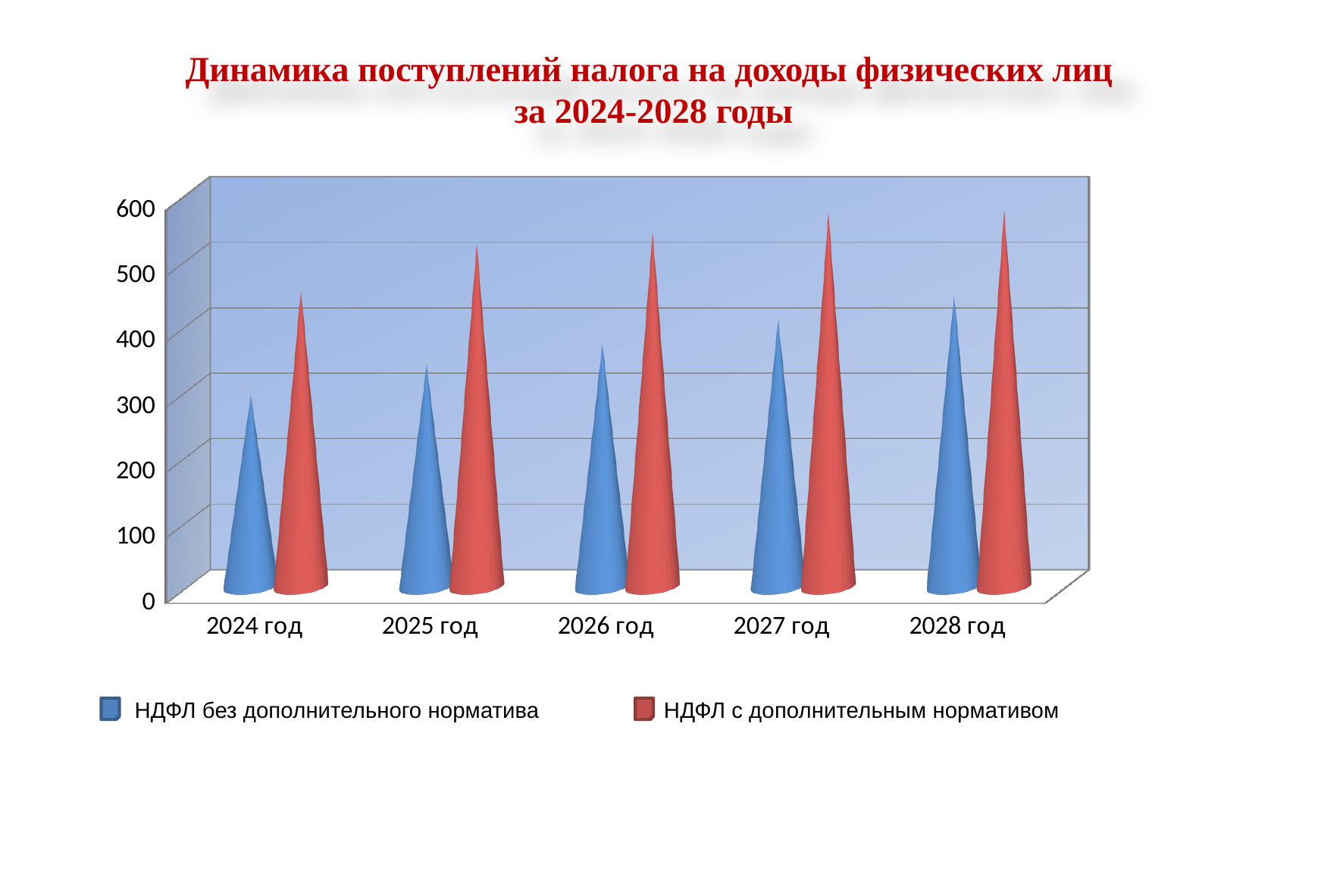

Динамика поступлений налога на доходы физических лиц
за 2024-2028 годы

[unsupported chart]

     НДФЛ без дополнительного норматива                    НДФЛ с дополнительным нормативом